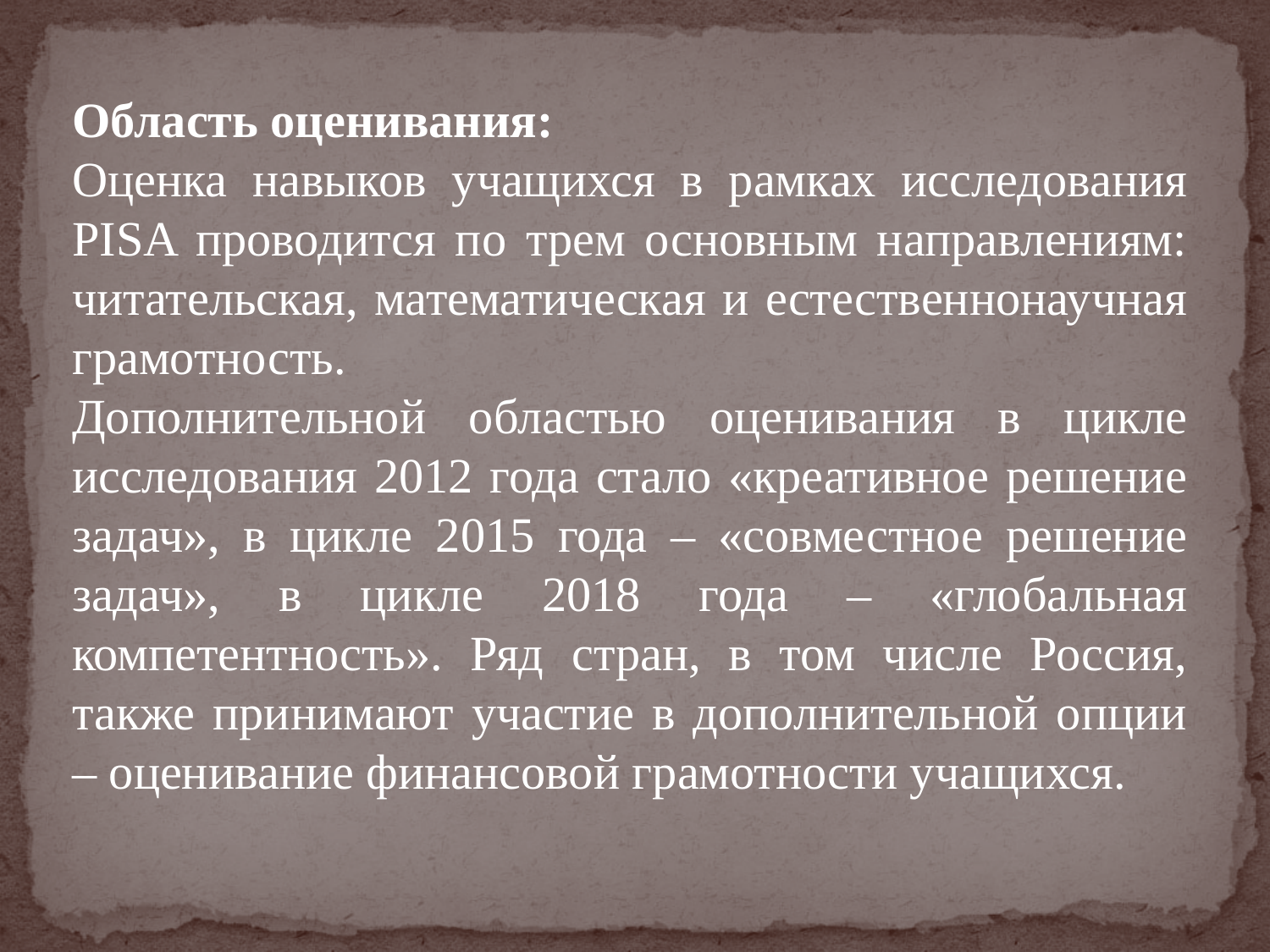

Область оценивания:
Оценка навыков учащихся в рамках исследования PISA проводится по трем основным направлениям: читательская, математическая и естественнонаучная грамотность.
Дополнительной областью оценивания в цикле исследования 2012 года стало «креативное решение задач», в цикле 2015 года – «совместное решение задач», в цикле 2018 года – «глобальная компетентность». Ряд стран, в том числе Россия, также принимают участие в дополнительной опции – оценивание финансовой грамотности учащихся.